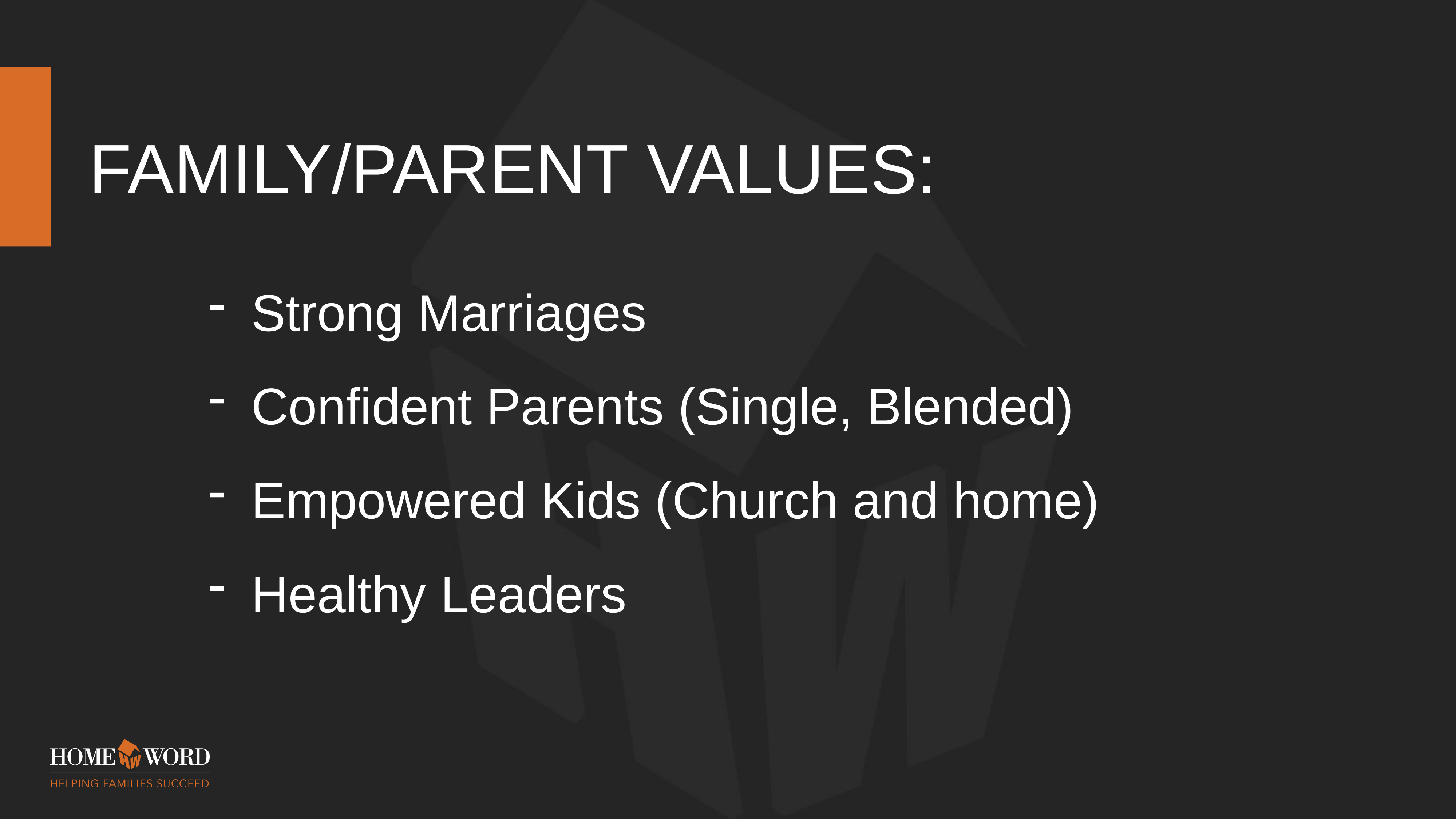

# Family/Parent Values:
Strong Marriages
Confident Parents (Single, Blended)
Empowered Kids (Church and home)
Healthy Leaders